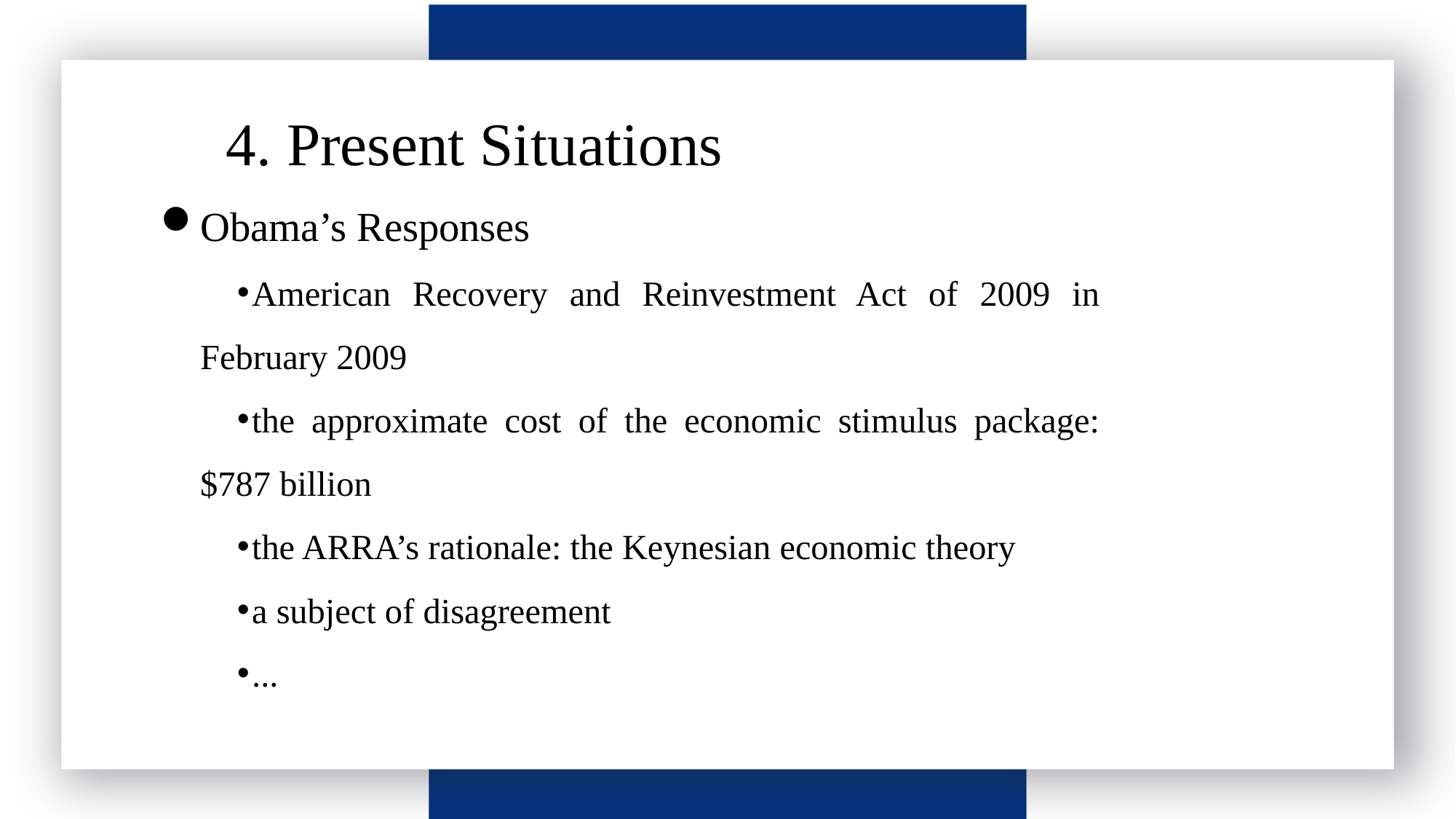

4. Present Situations
Obama’s Responses
American Recovery and Reinvestment Act of 2009 in February 2009
the approximate cost of the economic stimulus package: $787 billion
the ARRA’s rationale: the Keynesian economic theory
a subject of disagreement
...